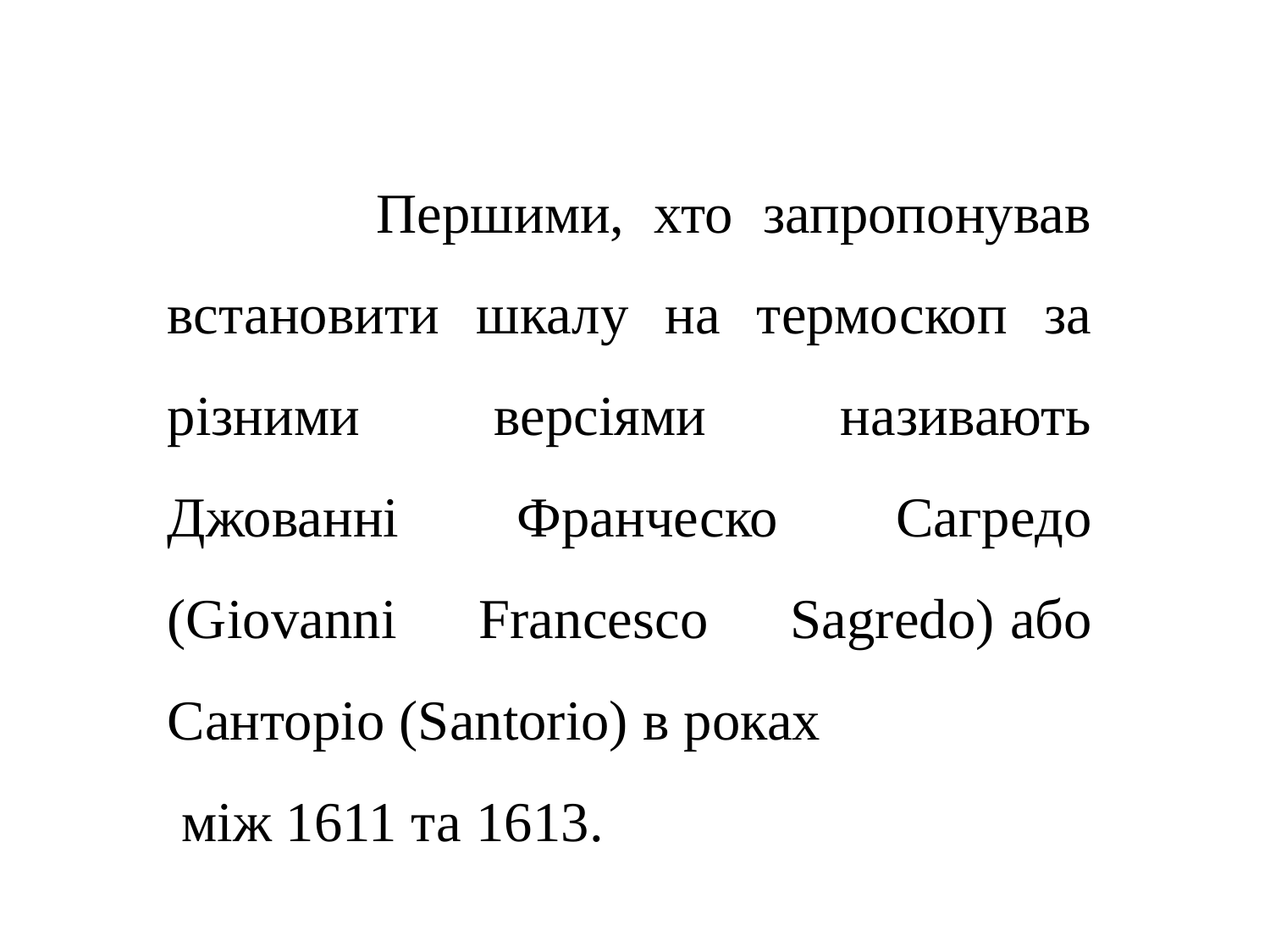

Першими, хто запропонував встановити шкалу на термоскоп за різними версіями називають Джованні Франческо Сагредо (Giovanni Francesco Sagredo) або Санторіо (Santorio) в роках
 між 1611 та 1613.